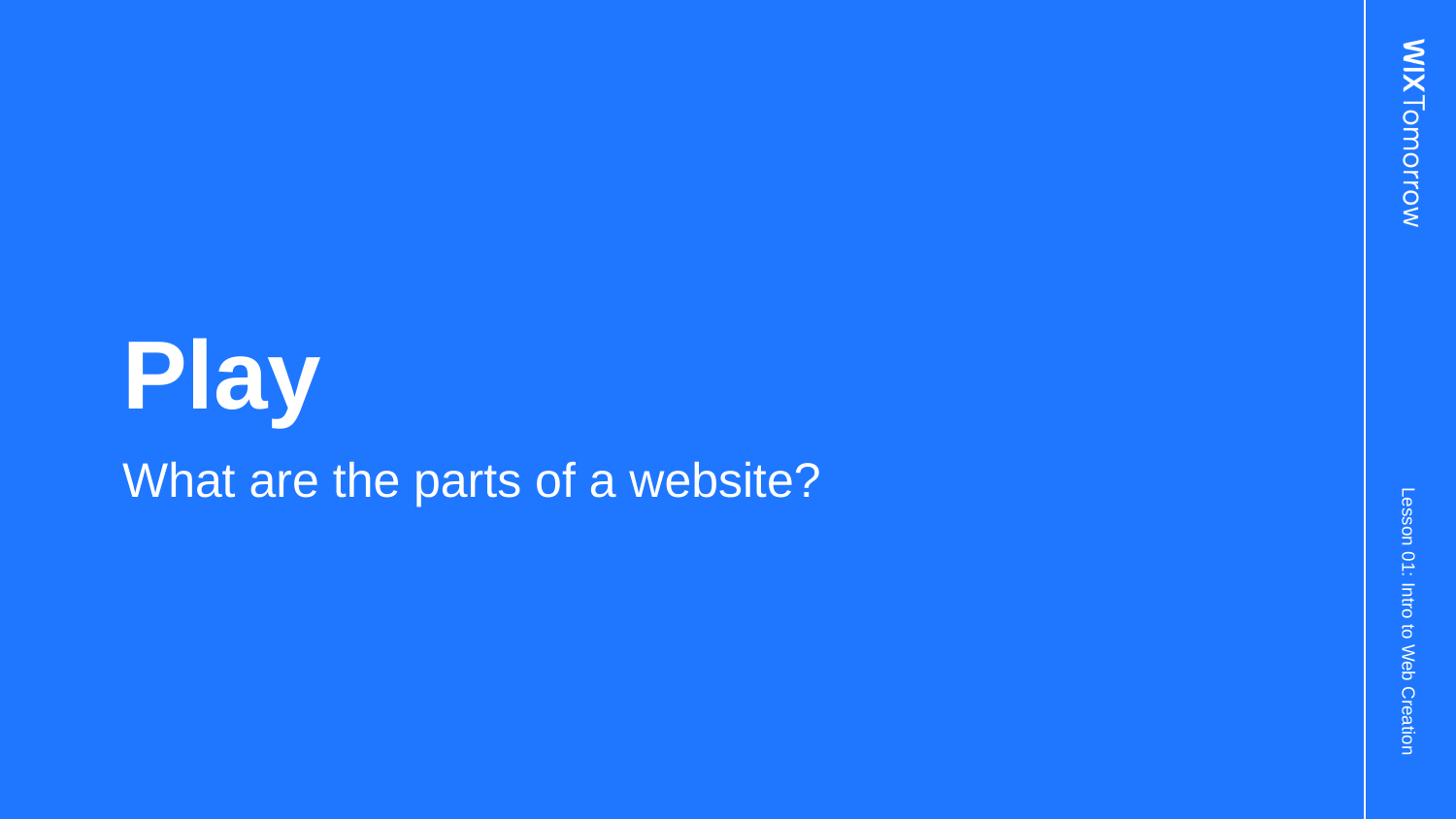

# Play
What are the parts of a website?